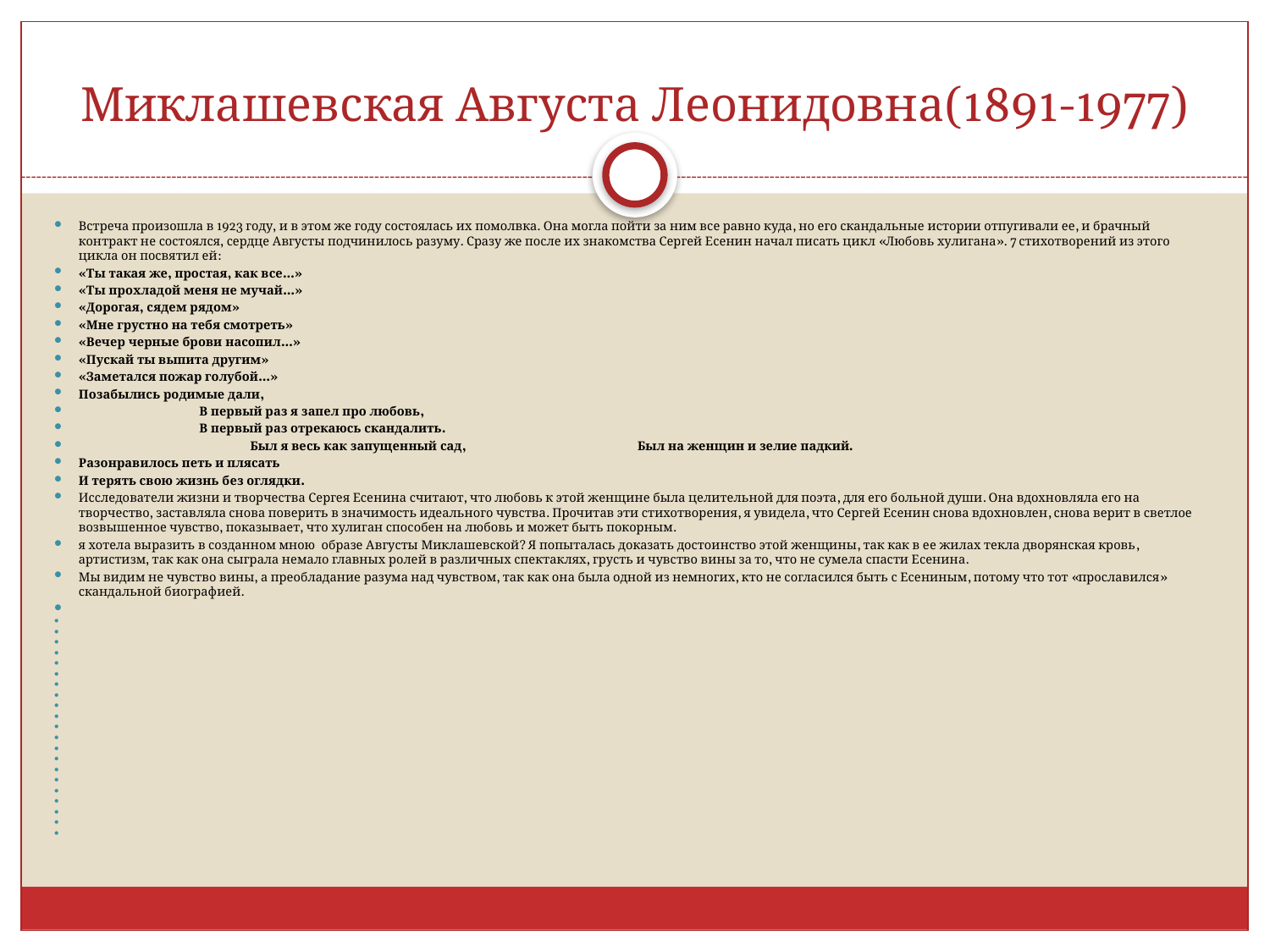

# Миклашевская Августа Леонидовна(1891-1977)
Встреча произошла в 1923 году, и в этом же году состоялась их помолвка. Она могла пойти за ним все равно куда, но его скандальные истории отпугивали ее, и брачный контракт не состоялся, сердце Августы подчинилось разуму. Сразу же после их знакомства Сергей Есенин начал писать цикл «Любовь хулигана». 7 стихотворений из этого цикла он посвятил ей:
«Ты такая же, простая, как все…»
«Ты прохладой меня не мучай…»
«Дорогая, сядем рядом»
«Мне грустно на тебя смотреть»
«Вечер черные брови насопил…»
«Пускай ты выпита другим»
«Заметался пожар голубой…»
Позабылись родимые дали,
                                      В первый раз я запел про любовь,
                                      В первый раз отрекаюсь скандалить.
                                                      Был я весь как запущенный сад,                                                      Был на женщин и зелие падкий.
Разонравилось петь и плясать
И терять свою жизнь без оглядки.
Исследователи жизни и творчества Сергея Есенина считают, что любовь к этой женщине была целительной для поэта, для его больной души. Она вдохновляла его на творчество, заставляла снова поверить в значимость идеального чувства. Прочитав эти стихотворения, я увидела, что Сергей Есенин снова вдохновлен, снова верит в светлое возвышенное чувство, показывает, что хулиган способен на любовь и может быть покорным.
я хотела выразить в созданном мною  образе Августы Миклашевской? Я попыталась доказать достоинство этой женщины, так как в ее жилах текла дворянская кровь, артистизм, так как она сыграла немало главных ролей в различных спектаклях, грусть и чувство вины за то, что не сумела спасти Есенина.
Мы видим не чувство вины, а преобладание разума над чувством, так как она была одной из немногих, кто не согласился быть с Есениным, потому что тот «прославился» скандальной биографией.